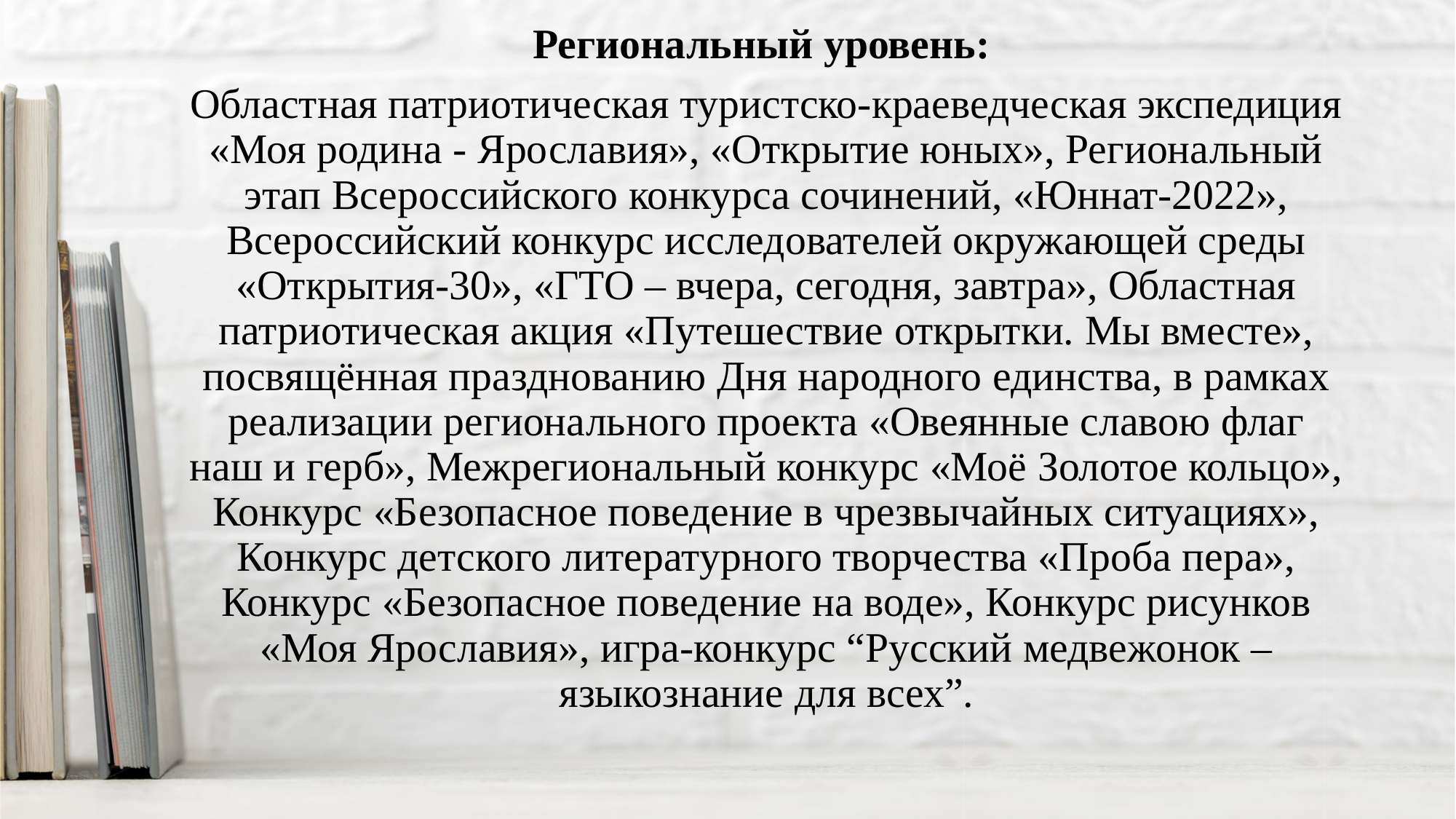

Региональный уровень:
Областная патриотическая туристско-краеведческая экспедиция «Моя родина - Ярославия», «Открытие юных», Региональный этап Всероссийского конкурса сочинений, «Юннат-2022», Всероссийский конкурс исследователей окружающей среды «Открытия-30», «ГТО – вчера, сегодня, завтра», Областная патриотическая акция «Путешествие открытки. Мы вместе», посвящённая празднованию Дня народного единства, в рамках реализации регионального проекта «Овеянные славою флаг наш и герб», Межрегиональный конкурс «Моё Золотое кольцо», Конкурс «Безопасное поведение в чрезвычайных ситуациях», Конкурс детского литературного творчества «Проба пера», Конкурс «Безопасное поведение на воде», Конкурс рисунков «Моя Ярославия», игра-конкурс “Русский медвежонок – языкознание для всех”.